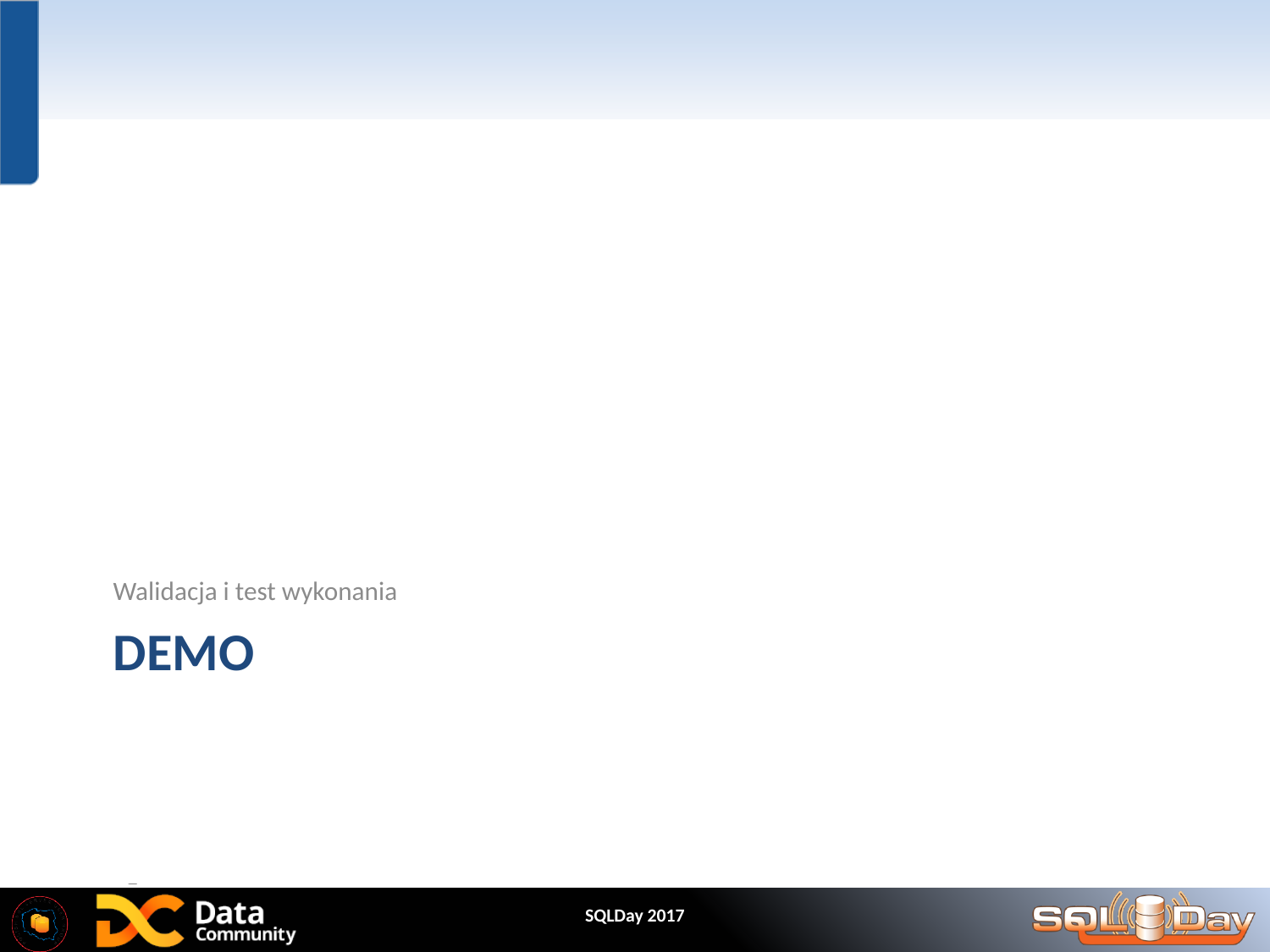

Walidacja i test wykonania
# DEMO
SQLDay 2017